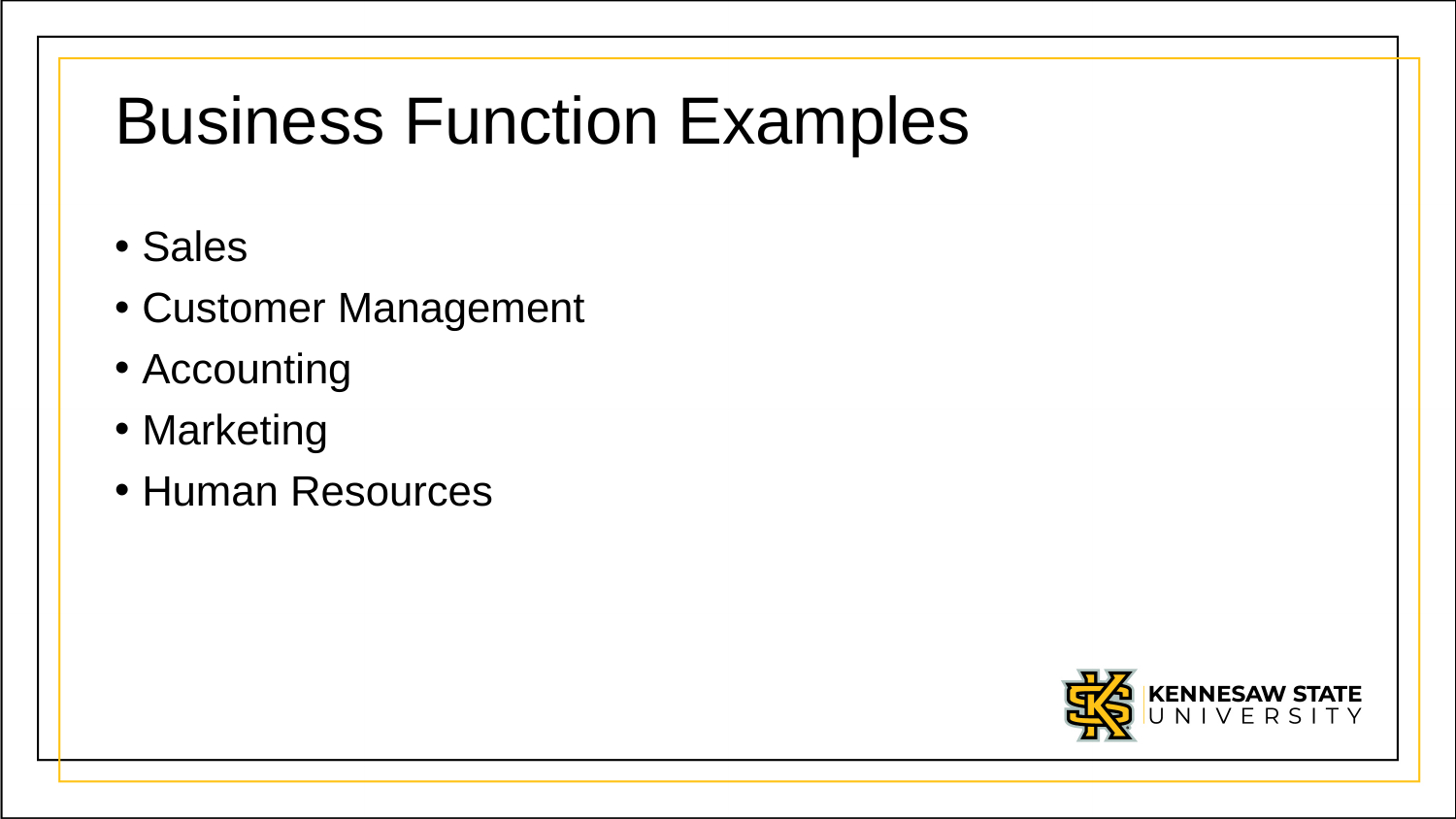

# Business Function Examples
Sales
Customer Management
Accounting
Marketing
Human Resources